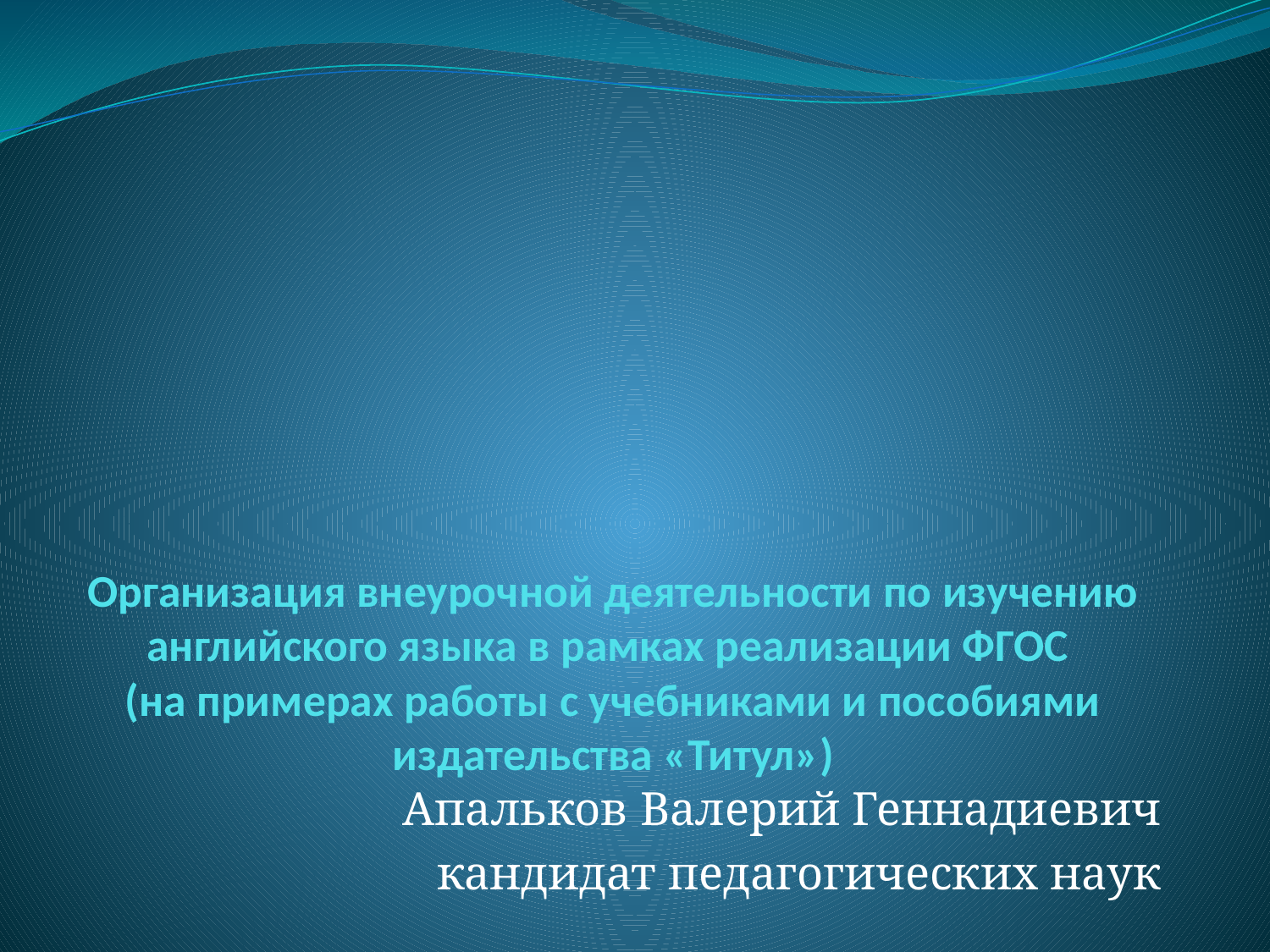

# Организация внеурочной деятельности по изучению английского языка в рамках реализации ФГОС (на примерах работы с учебниками и пособиями издательства «Титул»)
Апальков Валерий Геннадиевич
кандидат педагогических наук